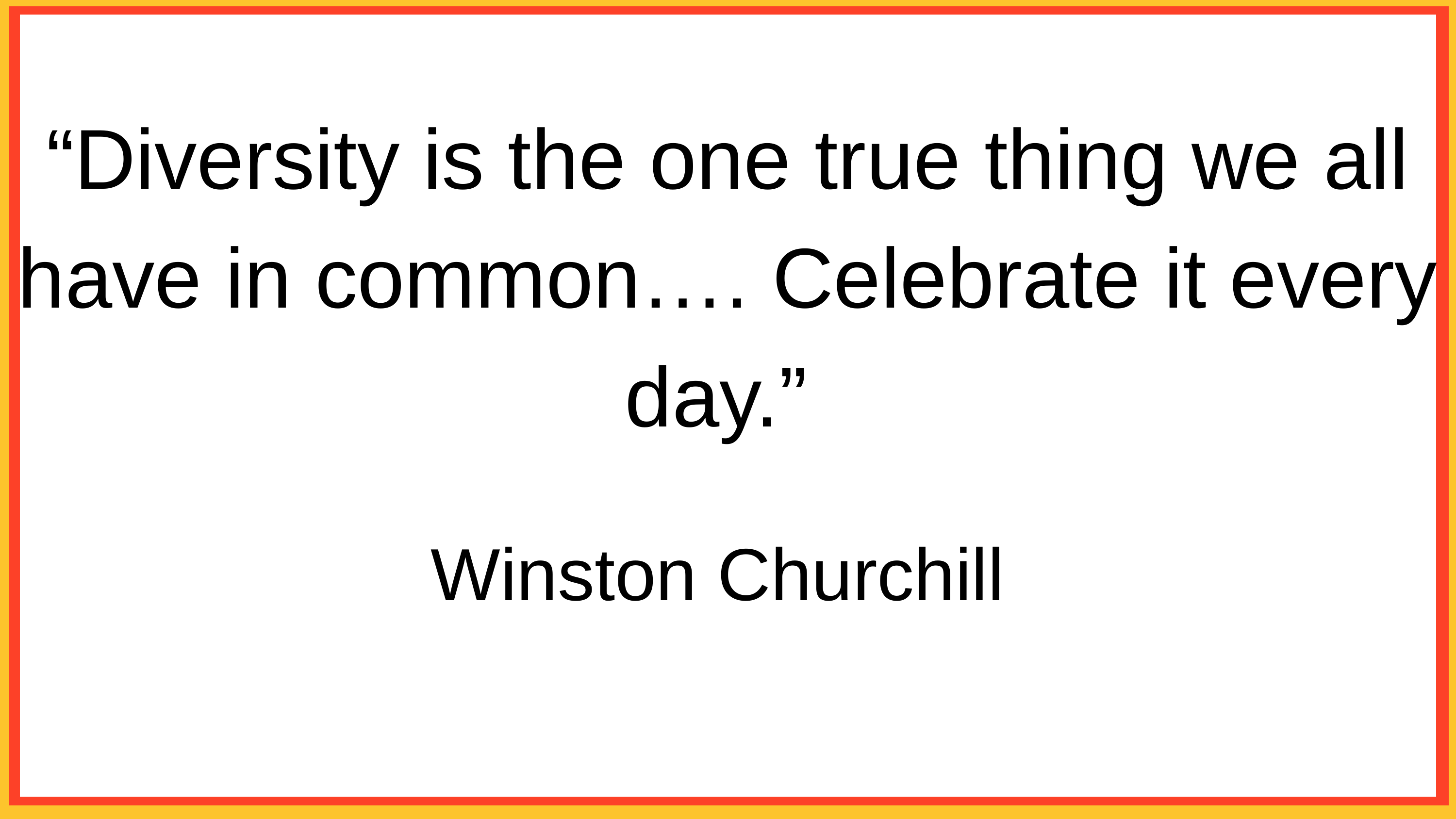

“Diversity is the one true thing we all have in common…. Celebrate it every day.”

Winston Churchill